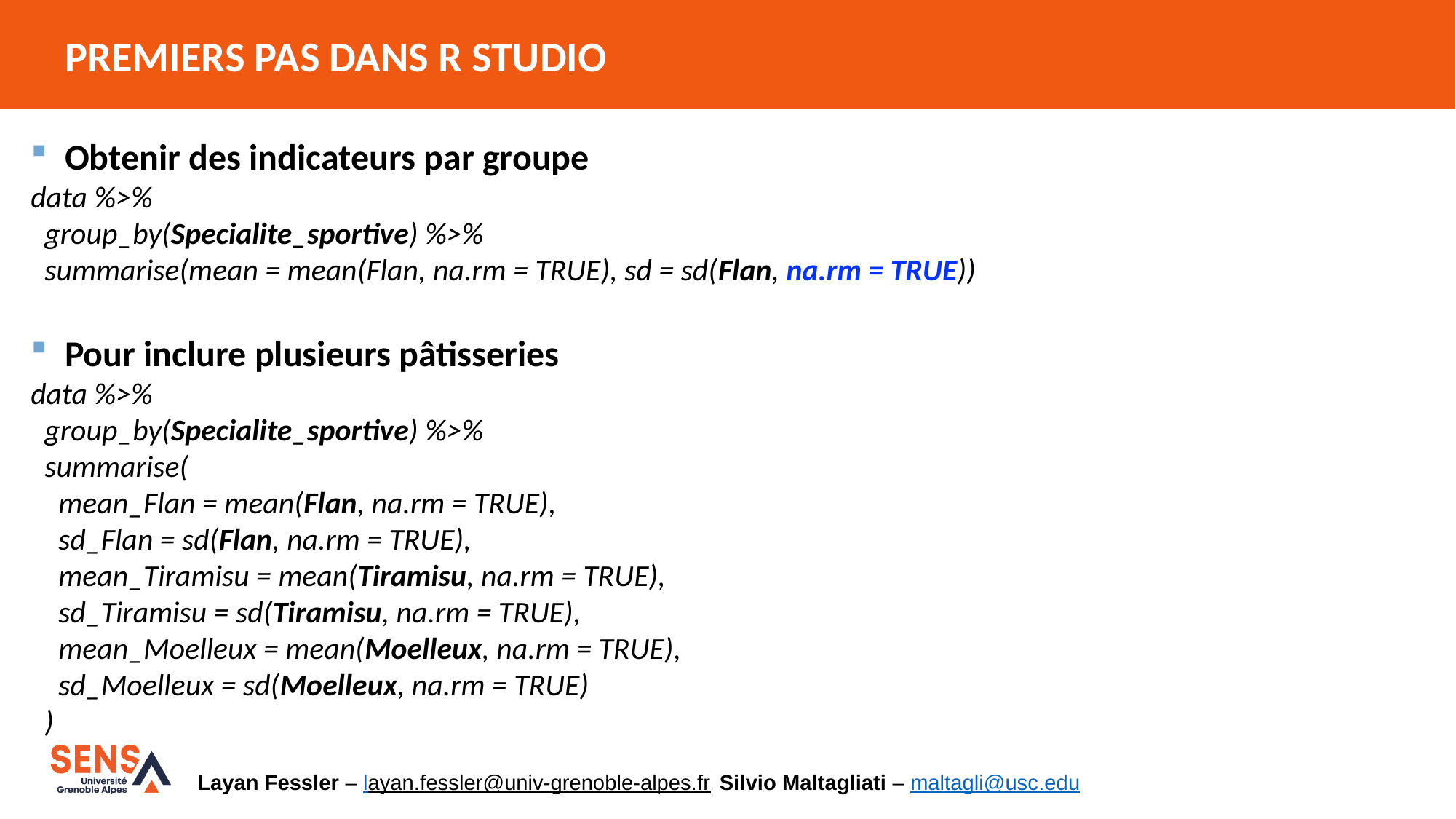

PREMIERS PAS DANS R STUDIO
Obtenir des indicateurs par groupe
data %>%
  group_by(Specialite_sportive) %>%
  summarise(mean = mean(Flan, na.rm = TRUE), sd = sd(Flan, na.rm = TRUE))

Pour inclure plusieurs pâtisseries
data %>%
  group_by(Specialite_sportive) %>%
  summarise(
    mean_Flan = mean(Flan, na.rm = TRUE),
    sd_Flan = sd(Flan, na.rm = TRUE),
    mean_Tiramisu = mean(Tiramisu, na.rm = TRUE),
    sd_Tiramisu = sd(Tiramisu, na.rm = TRUE),
    mean_Moelleux = mean(Moelleux, na.rm = TRUE),
    sd_Moelleux = sd(Moelleux, na.rm = TRUE)
  )